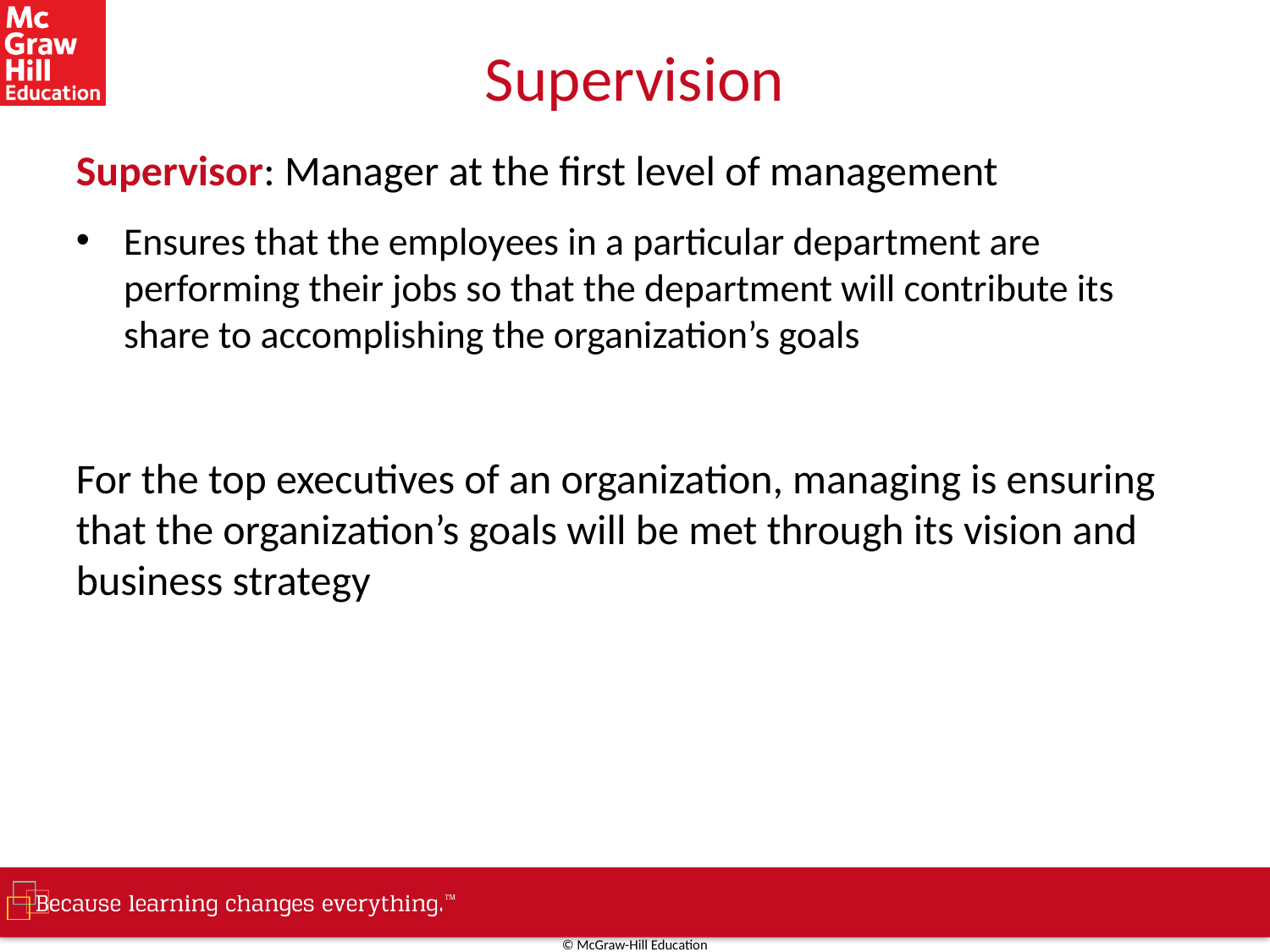

# Supervision
Supervisor: Manager at the first level of management
Ensures that the employees in a particular department are performing their jobs so that the department will contribute its share to accomplishing the organization’s goals

For the top executives of an organization, managing is ensuring that the organization’s goals will be met through its vision and business strategy